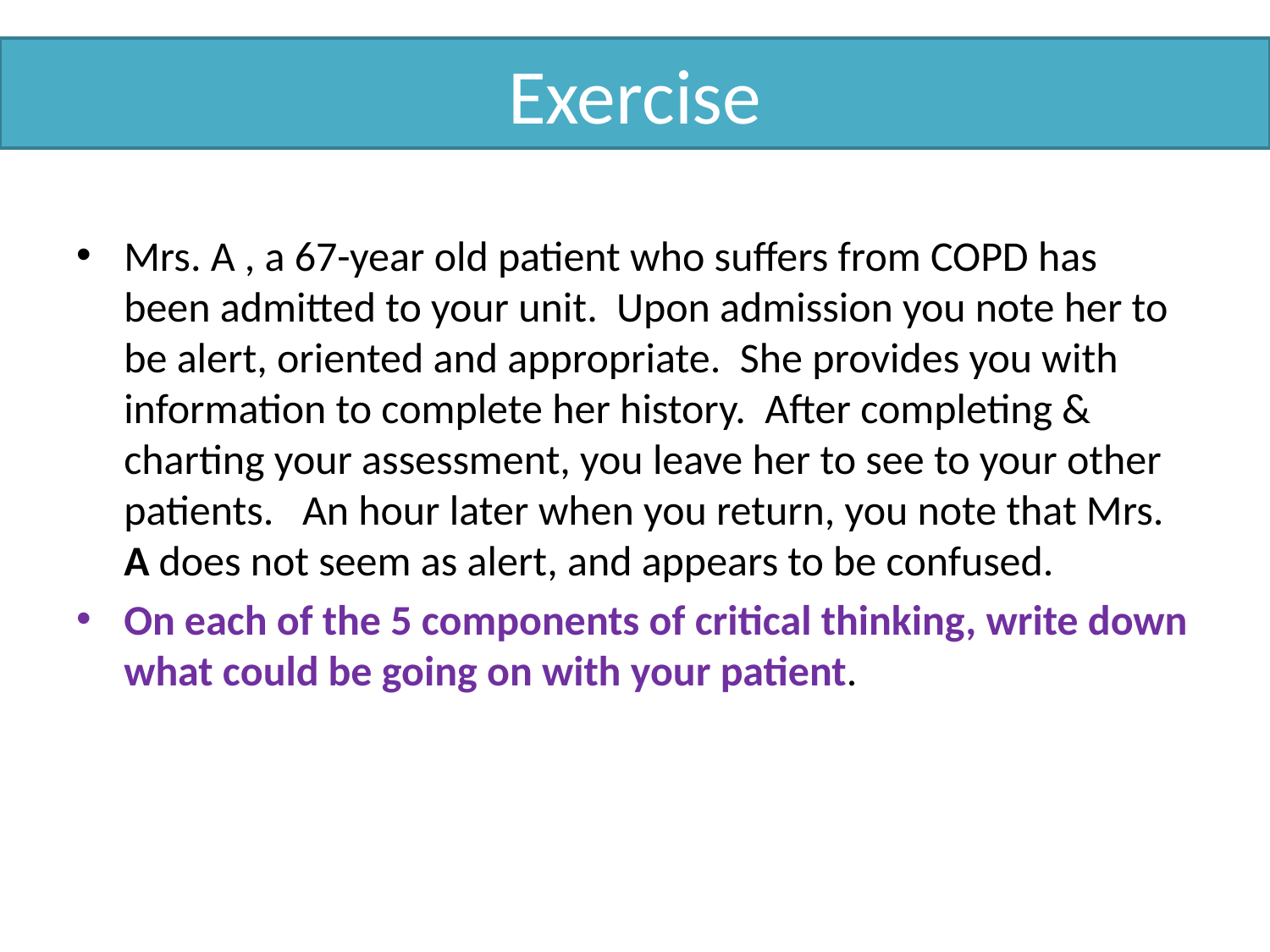

# Exercise
Mrs. A , a 67-year old patient who suffers from COPD has been admitted to your unit.  Upon admission you note her to be alert, oriented and appropriate.  She provides you with information to complete her history.  After completing & charting your assessment, you leave her to see to your other patients.   An hour later when you return, you note that Mrs. A does not seem as alert, and appears to be confused.
On each of the 5 components of critical thinking, write down what could be going on with your patient.